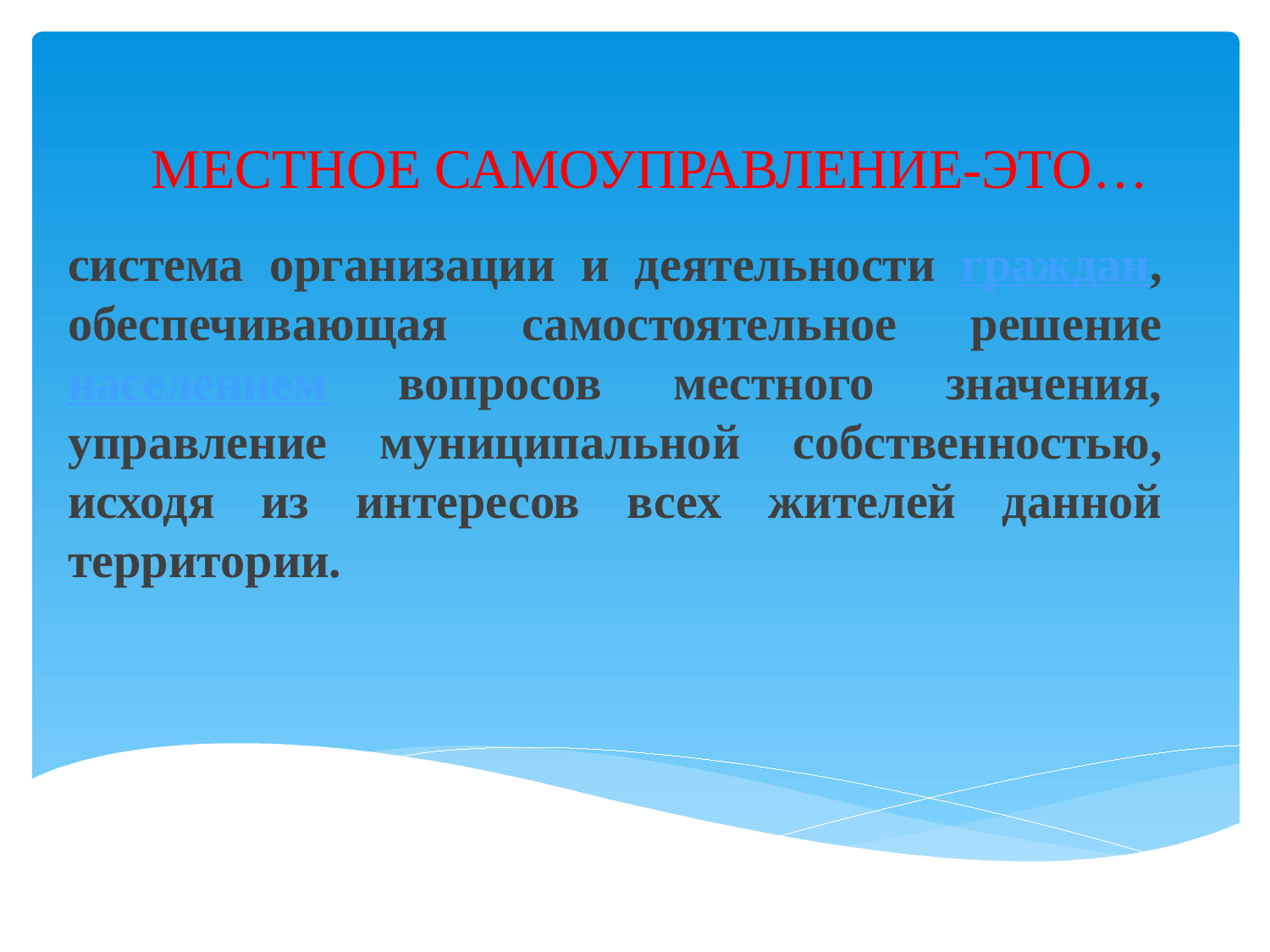

# МЕСТНОЕ САМОУПРАВЛЕНИЕ-ЭТО…
система организации и деятельности граждан, обеспечивающая самостоятельное решение населением вопросов местного значения, управление муниципальной собственностью, исходя из интересов всех жителей данной территории.